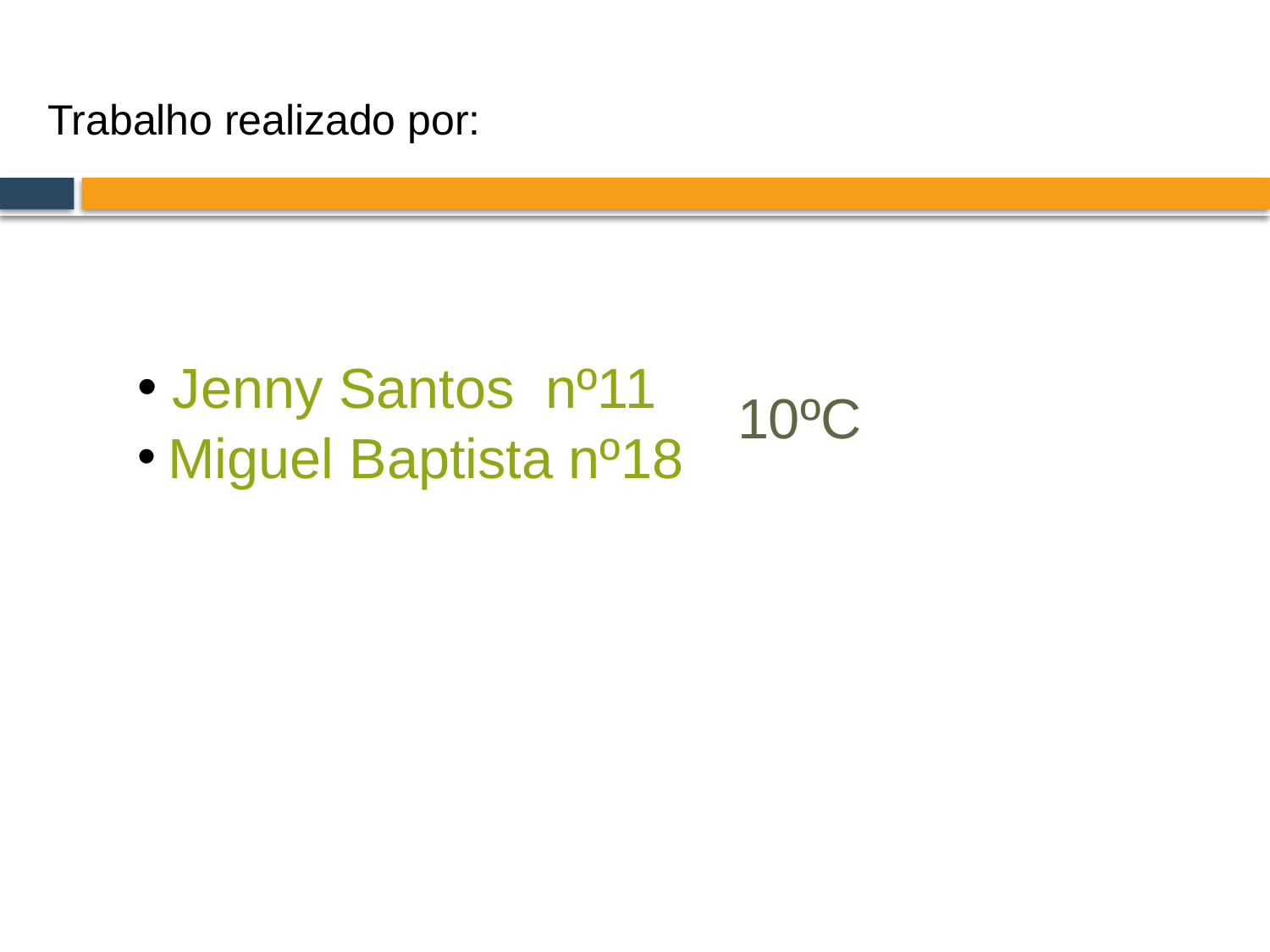

Trabalho realizado por:
 Jenny Santos  nº11
10ºC
 Miguel Baptista nº18
Fontes de Energias renováveis -  BIOMASSA